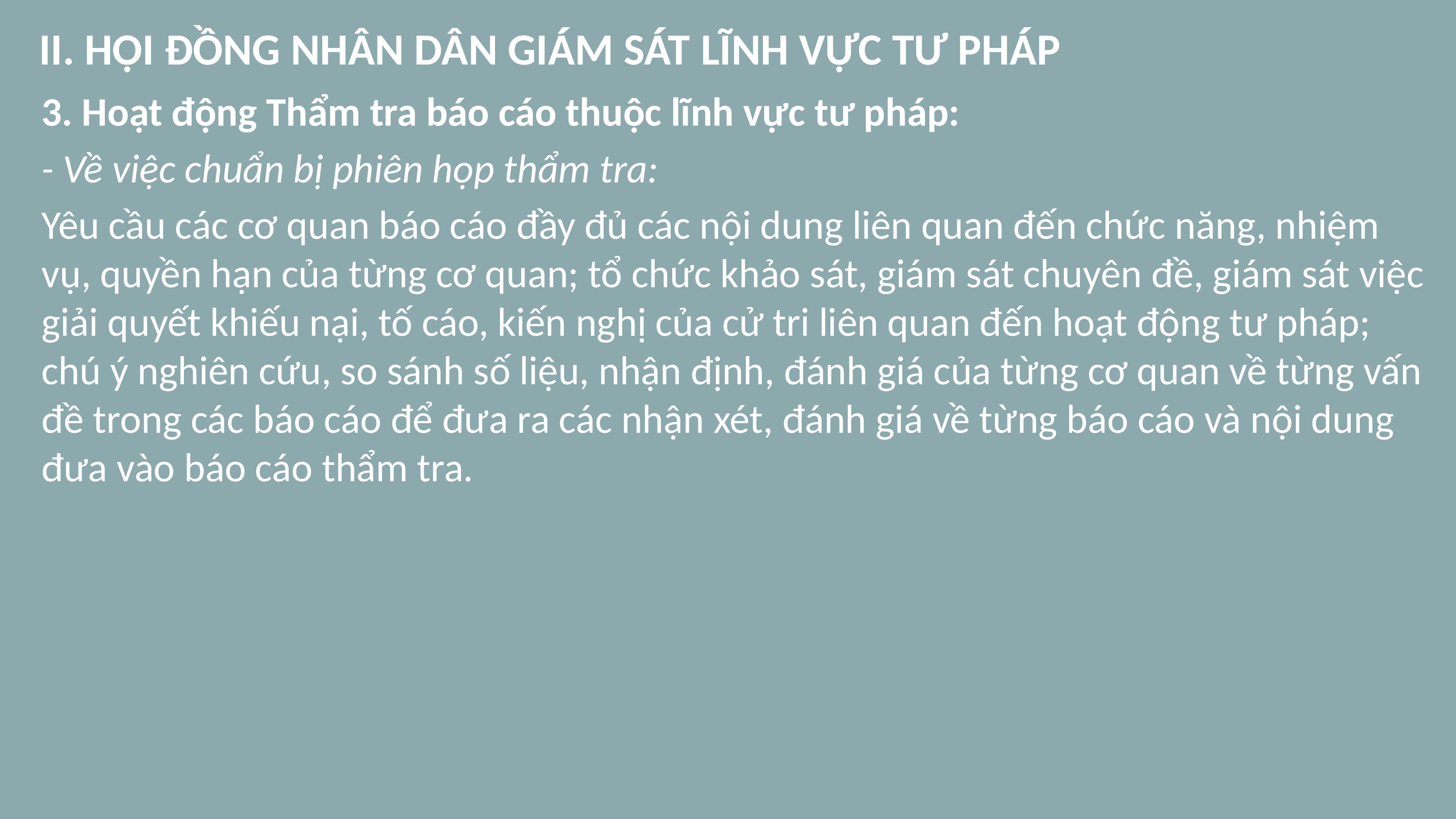

# II. HỘI ĐỒNG NHÂN DÂN GIÁM SÁT LĨNH VỰC TƯ PHÁP
3. Hoạt động Thẩm tra báo cáo thuộc lĩnh vực tư pháp:
- Về việc chuẩn bị phiên họp thẩm tra:
Yêu cầu các cơ quan báo cáo đầy đủ các nội dung liên quan đến chức năng, nhiệm vụ, quyền hạn của từng cơ quan; tổ chức khảo sát, giám sát chuyên đề, giám sát việc giải quyết khiếu nại, tố cáo, kiến nghị của cử tri liên quan đến hoạt động tư pháp; chú ý nghiên cứu, so sánh số liệu, nhận định, đánh giá của từng cơ quan về từng vấn đề trong các báo cáo để đưa ra các nhận xét, đánh giá về từng báo cáo và nội dung đưa vào báo cáo thẩm tra.